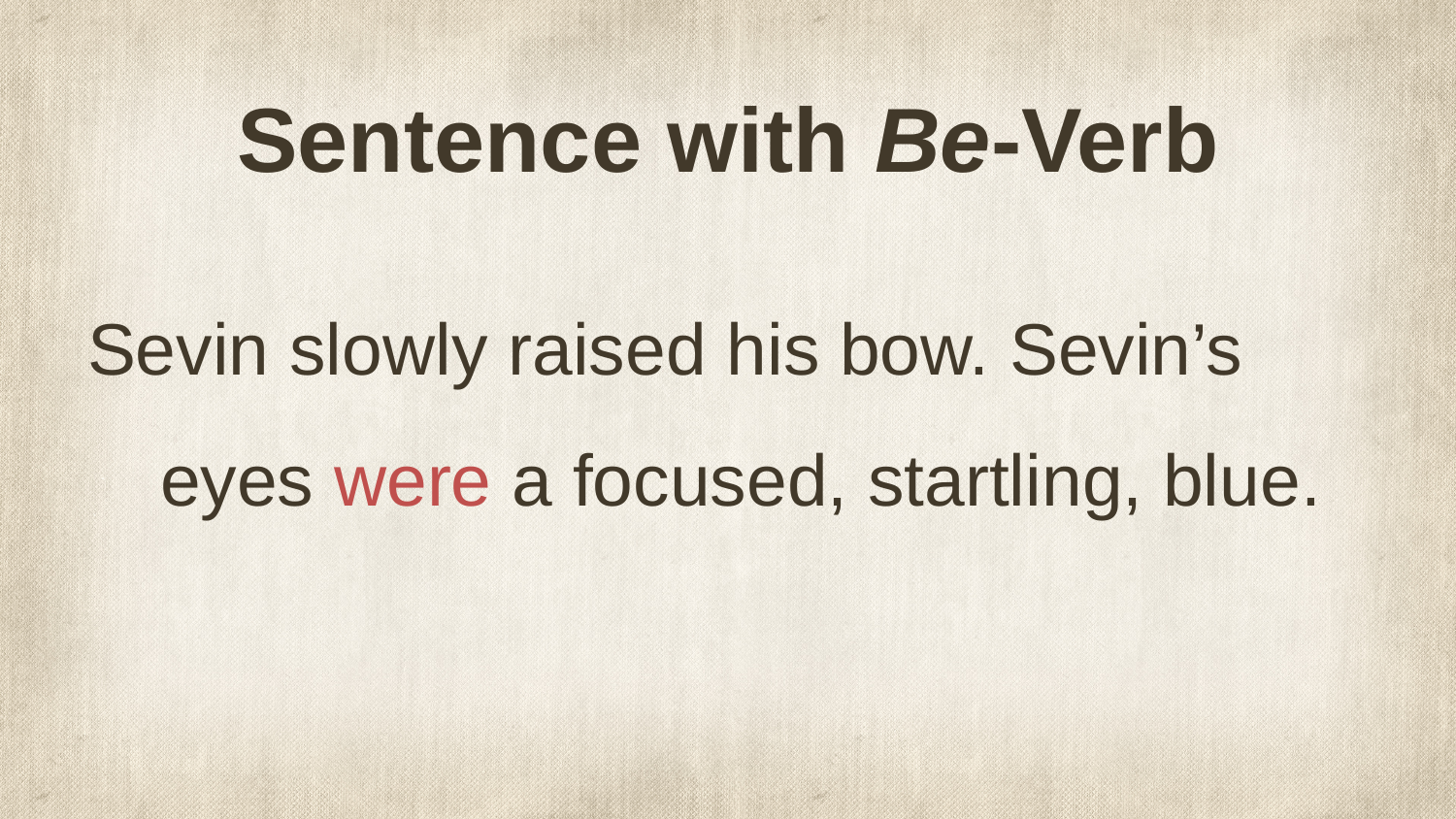

# Sentence with Be-Verb
Sevin slowly raised his bow. Sevin’s eyes were a focused, startling, blue.